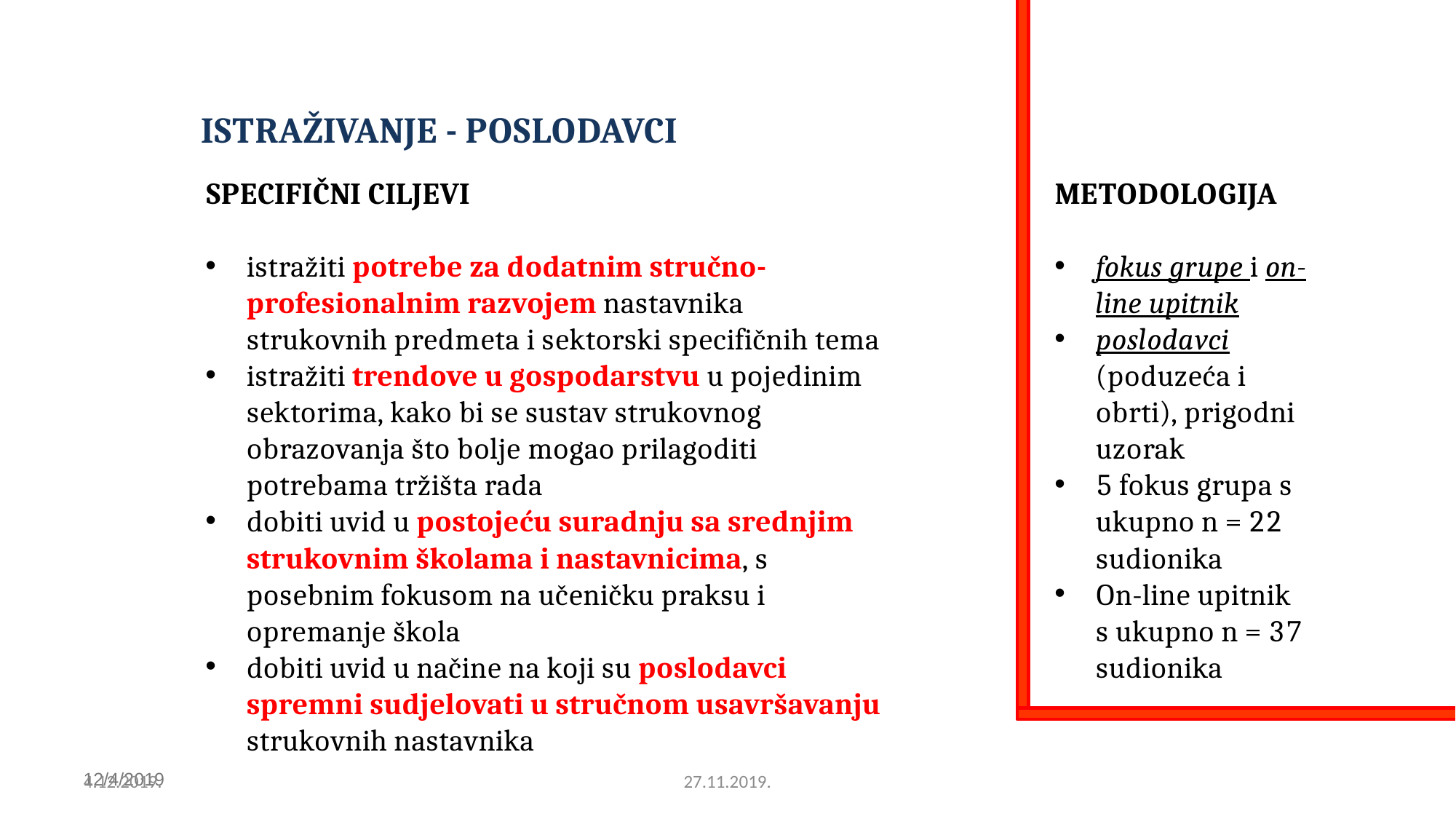

ISTRAŽIVANJE - POSLODAVCI
SPECIFIČNI CILJEVI

istražiti potrebe za dodatnim stručno-profesionalnim razvojem nastavnika strukovnih predmeta i sektorski specifičnih tema
istražiti trendove u gospodarstvu u pojedinim sektorima, kako bi se sustav strukovnog obrazovanja što bolje mogao prilagoditi potrebama tržišta rada
dobiti uvid u postojeću suradnju sa srednjim strukovnim školama i nastavnicima, s posebnim fokusom na učeničku praksu i opremanje škola
dobiti uvid u načine na koji su poslodavci spremni sudjelovati u stručnom usavršavanju strukovnih nastavnika
METODOLOGIJA

fokus grupe i on-line upitnik
poslodavci (poduzeća i obrti), prigodni uzorak
5 fokus grupa s ukupno n = 22 sudionika
On-line upitnik s ukupno n = 37 sudionika

4.12.2019.
27.11.2019.